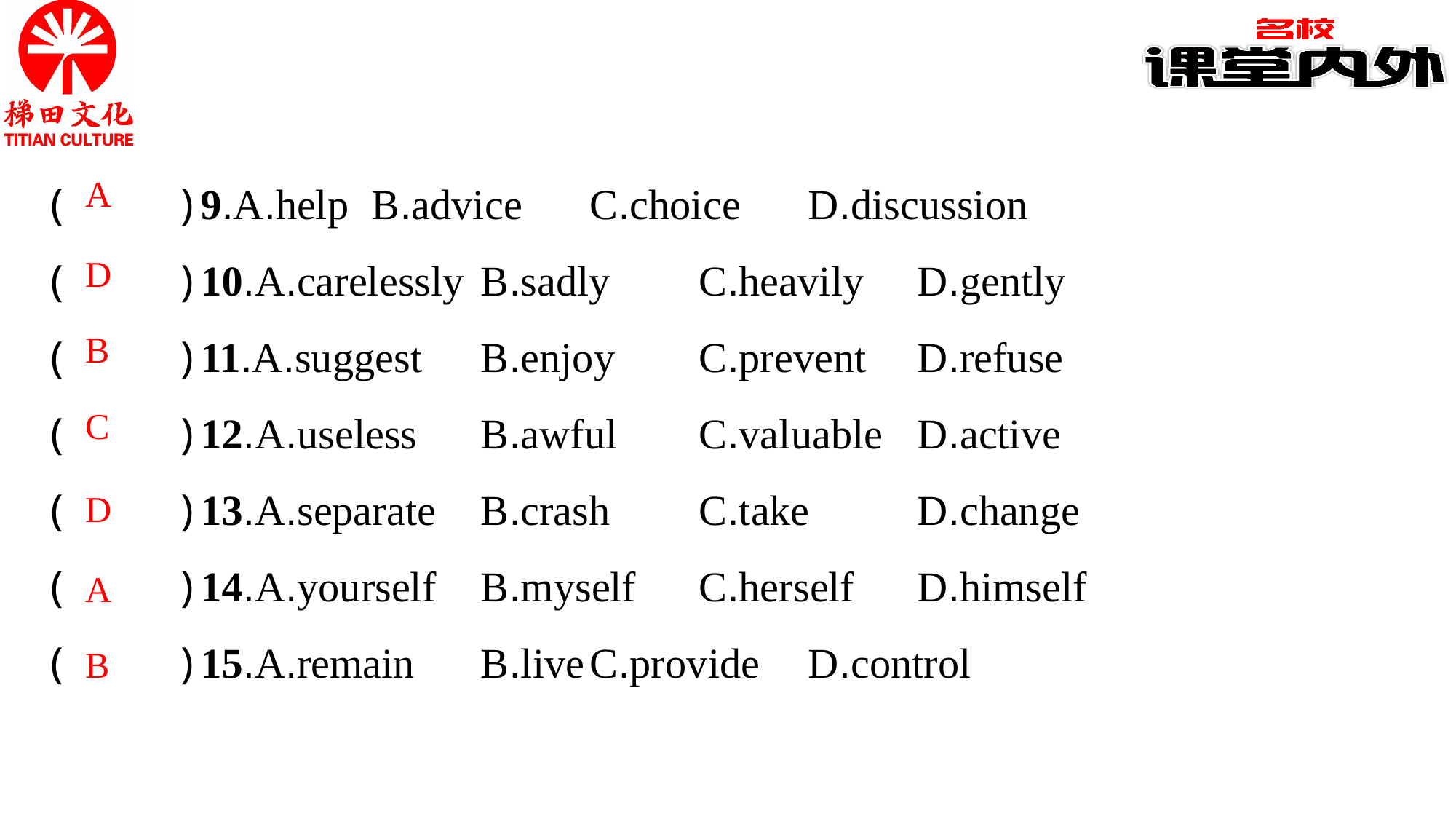

(　　)9.A.help	B.advice	C.choice	D.discussion
(　　)10.A.carelessly	B.sadly	C.heavily	D.gently
(　　)11.A.suggest	B.enjoy	C.prevent	D.refuse
(　　)12.A.useless	B.awful	C.valuable	D.active
(　　)13.A.separate	B.crash	C.take	D.change
(　　)14.A.yourself	B.myself	C.herself	D.himself
(　　)15.A.remain	B.live	C.provide	D.control
A
D
B
C
D
A
B